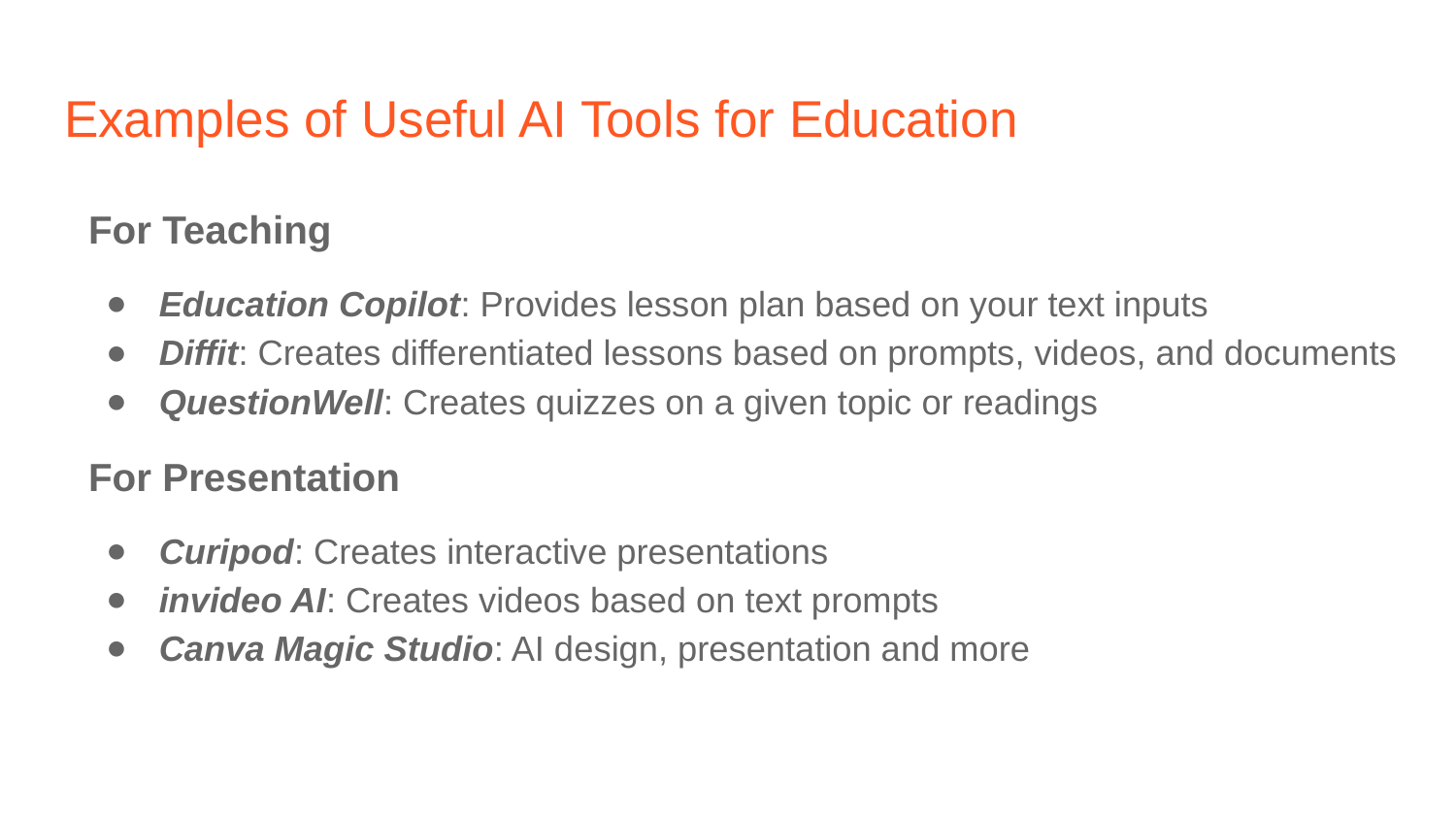

# Examples of Useful AI Tools for Education
For Teaching
Education Copilot: Provides lesson plan based on your text inputs
Diffit: Creates differentiated lessons based on prompts, videos, and documents
QuestionWell: Creates quizzes on a given topic or readings
For Presentation
Curipod: Creates interactive presentations
invideo AI: Creates videos based on text prompts
Canva Magic Studio: AI design, presentation and more